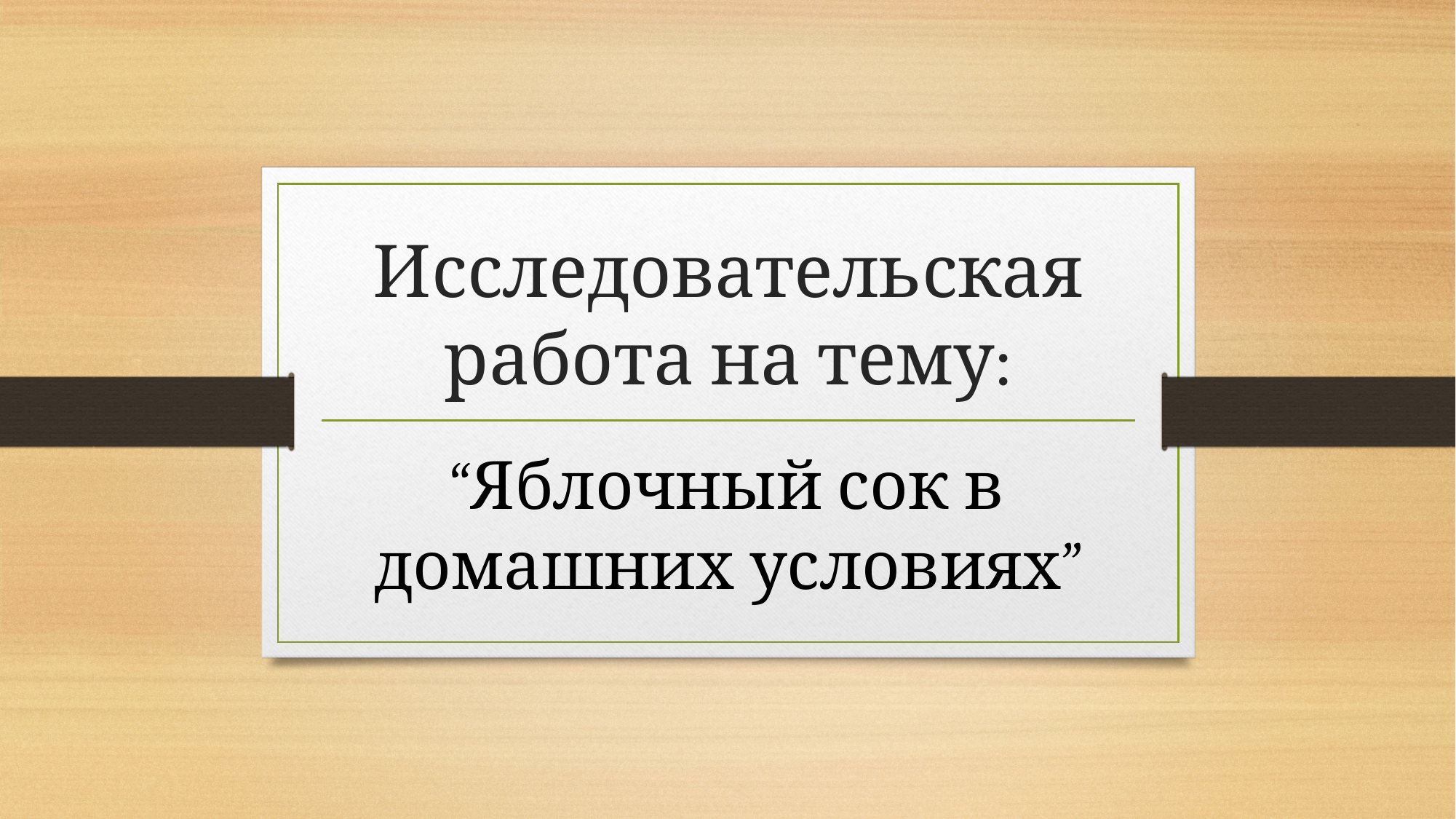

# Исследовательская работа на тему:
“Яблочный сок в домашних условиях”